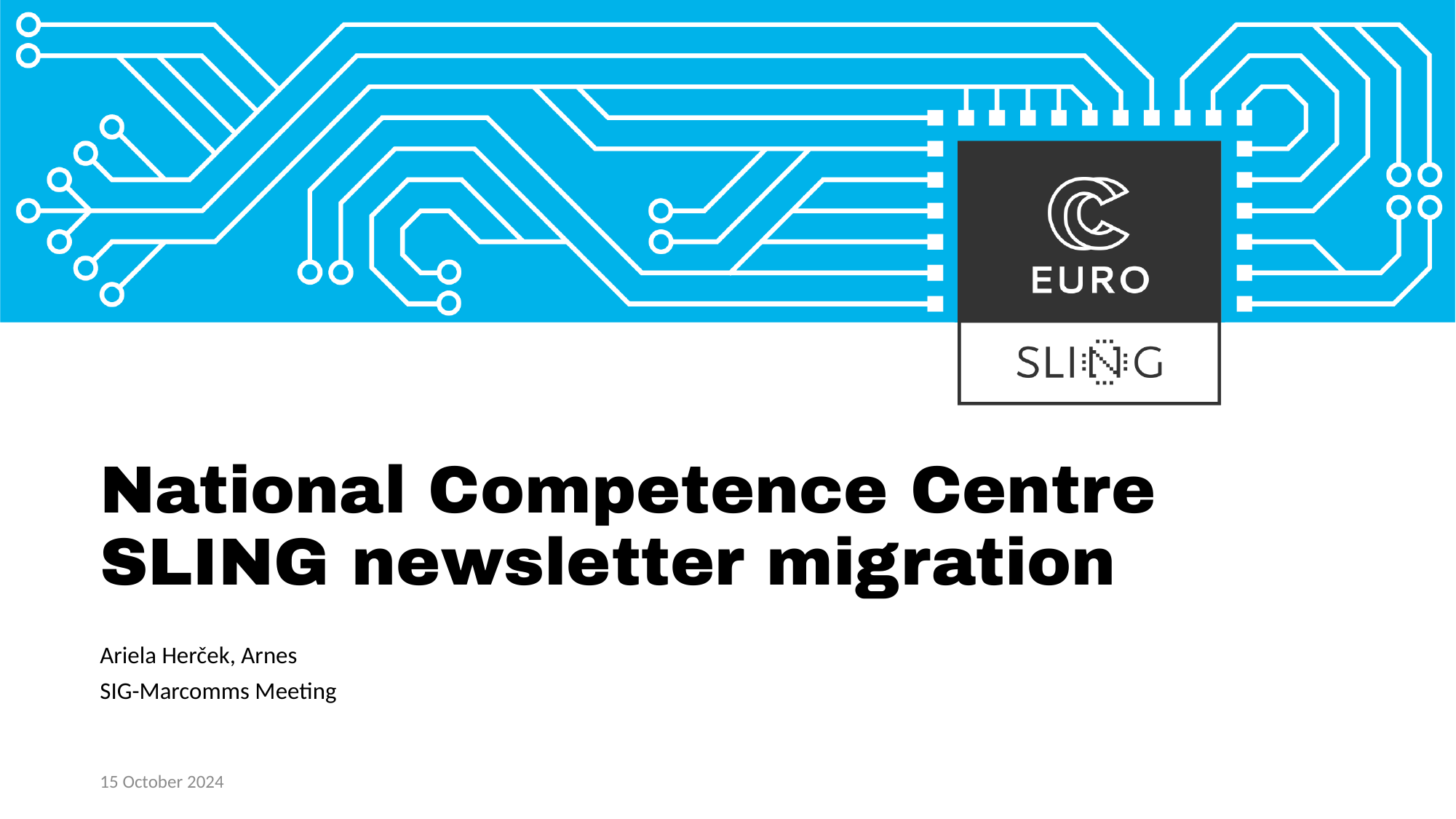

# National Competence Centre SLING newsletter migration
Ariela Herček, Arnes
SIG-Marcomms Meeting
15 October 2024